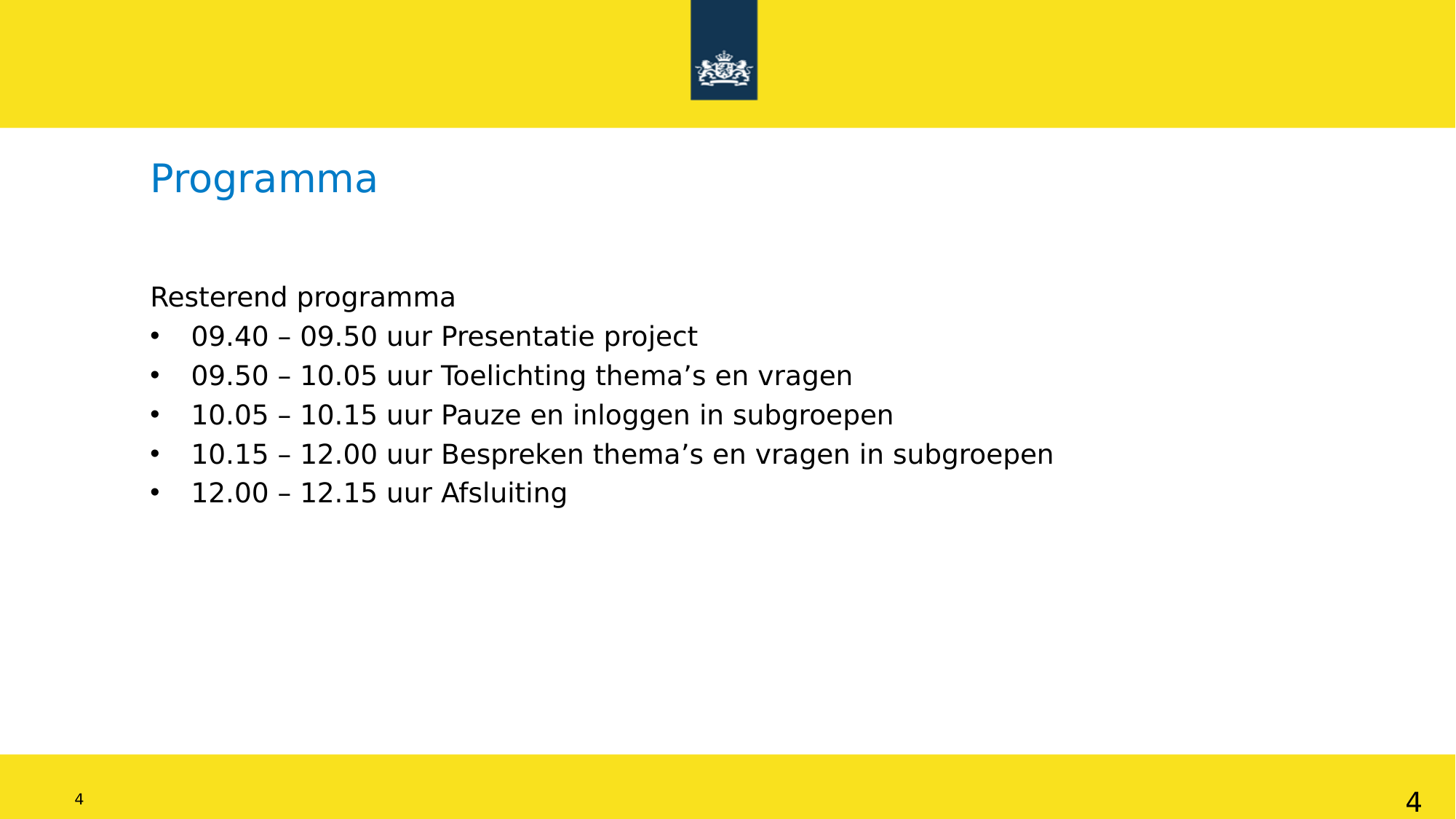

Programma
Resterend programma
09.40 – 09.50 uur Presentatie project
09.50 – 10.05 uur Toelichting thema’s en vragen
10.05 – 10.15 uur Pauze en inloggen in subgroepen
10.15 – 12.00 uur Bespreken thema’s en vragen in subgroepen
12.00 – 12.15 uur Afsluiting
4